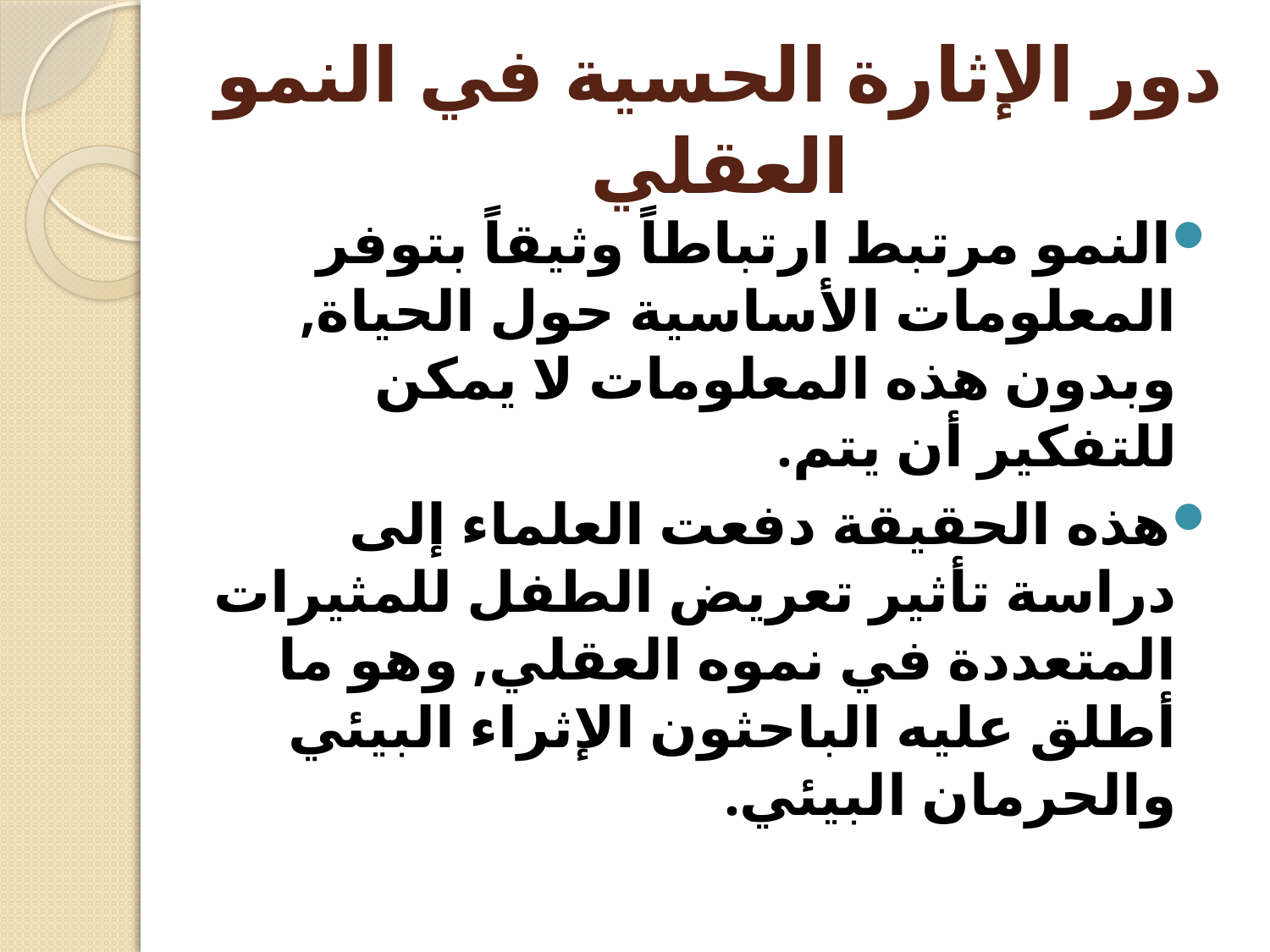

# دور الإثارة الحسية في النمو العقلي
النمو مرتبط ارتباطاً وثيقاً بتوفر المعلومات الأساسية حول الحياة, وبدون هذه المعلومات لا يمكن للتفكير أن يتم.
هذه الحقيقة دفعت العلماء إلى دراسة تأثير تعريض الطفل للمثيرات المتعددة في نموه العقلي, وهو ما أطلق عليه الباحثون الإثراء البيئي والحرمان البيئي.